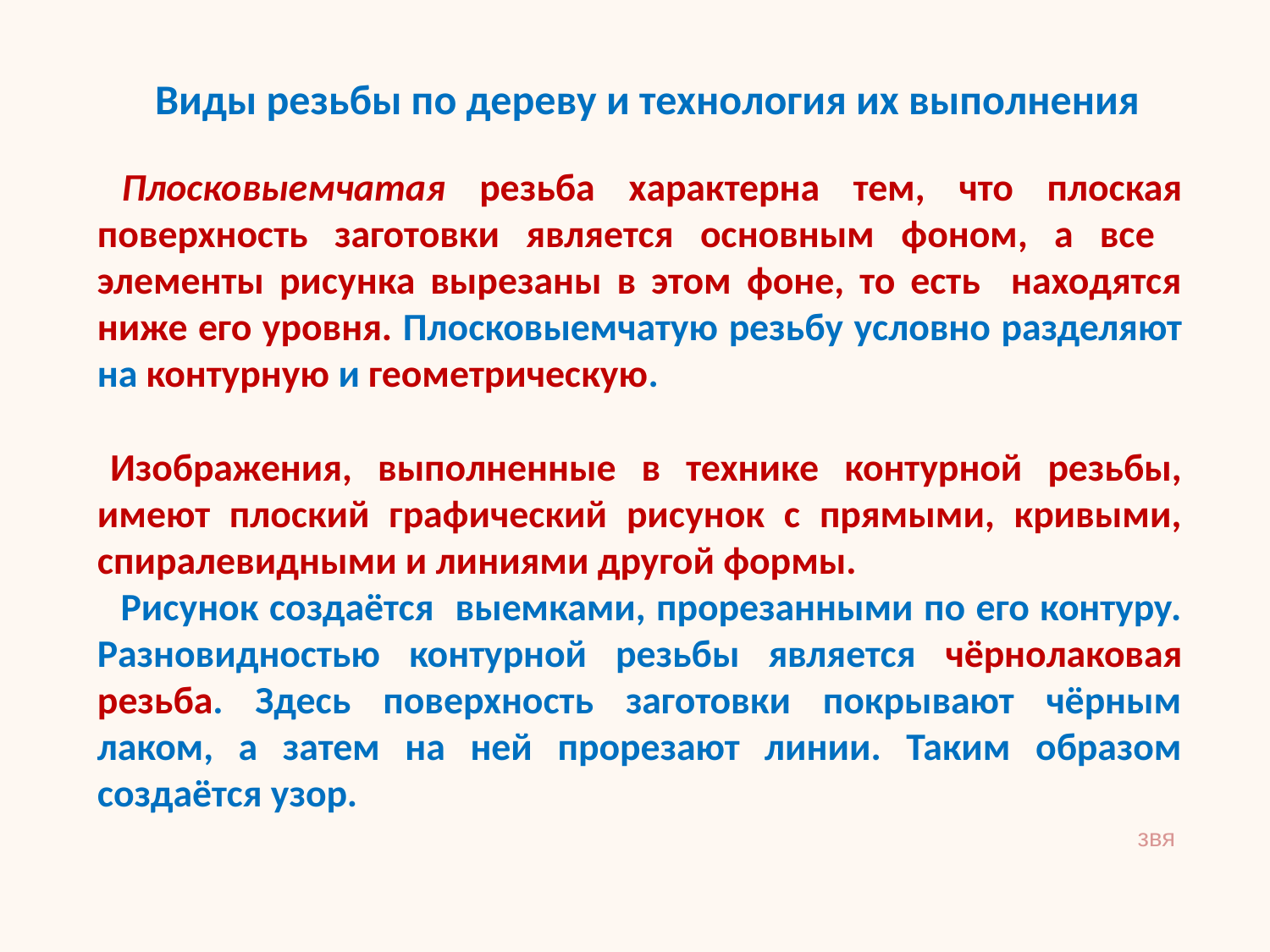

Виды резьбы по дереву и технология их выполнения
Плосковыемчатая резьба характерна тем, что плоская поверхность заготовки является основным фоном, а все  элементы рисунка вырезаны в этом фоне, то есть  находятся ниже его уровня. Плосковыемчатую резьбу условно разделяют на контурную и геометрическую.
Изображения, выполненные в технике контурной резьбы, имеют плоский графический рисунок с прямыми, кривыми, спиралевидными и линиями другой формы.
 Рисунок создаётся  выемками, прорезанными по его контуру. Разновидностью контурной резьбы является чёрнолаковая резьба. Здесь поверхность заготовки покрывают чёрным лаком, а затем на ней прорезают линии. Таким образом создаётся узор.
звя